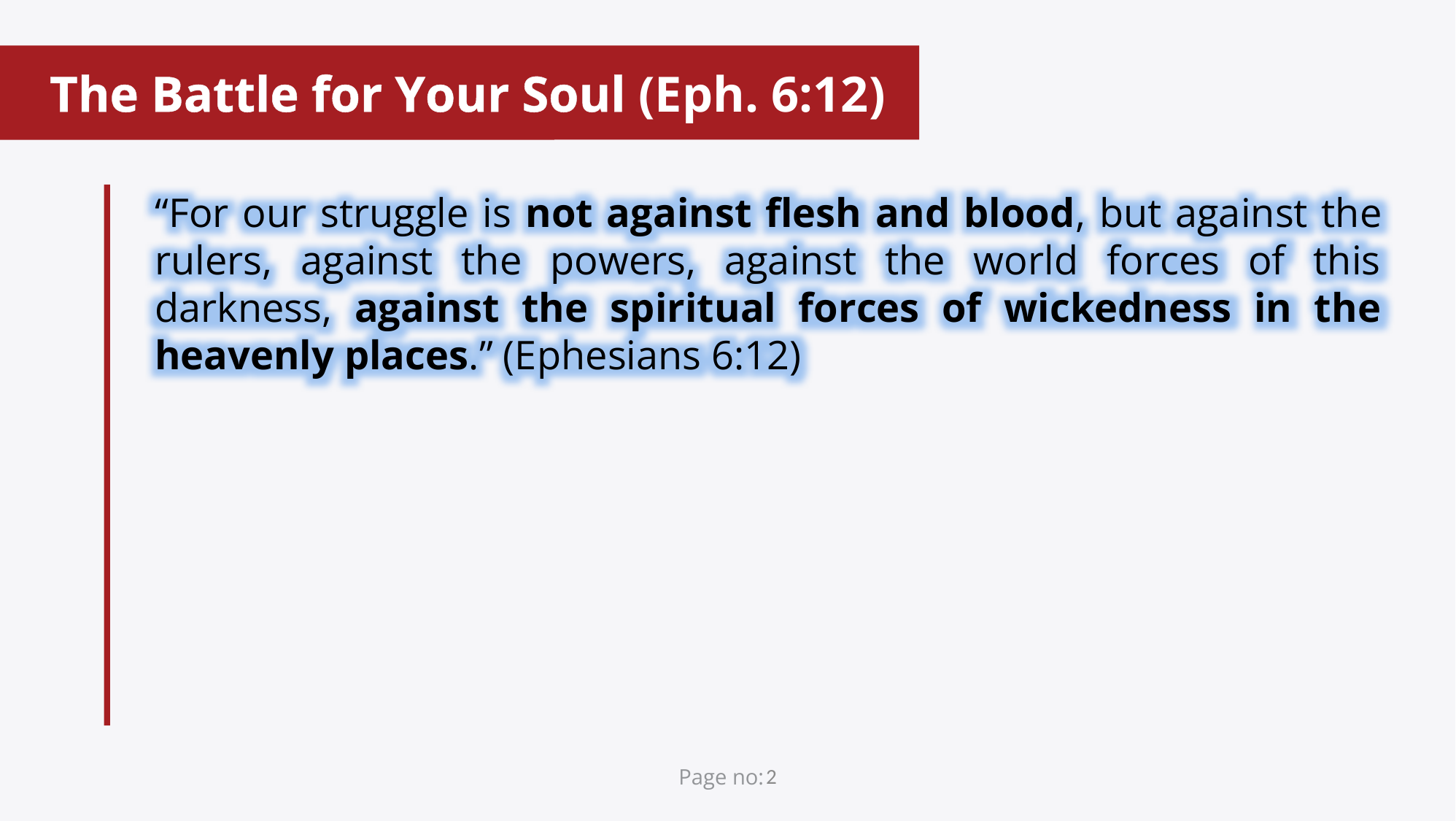

The Battle for Your Soul (Eph. 6:12)
“For our struggle is not against flesh and blood, but against the rulers, against the powers, against the world forces of this darkness, against the spiritual forces of wickedness in the heavenly places.” (Ephesians 6:12)